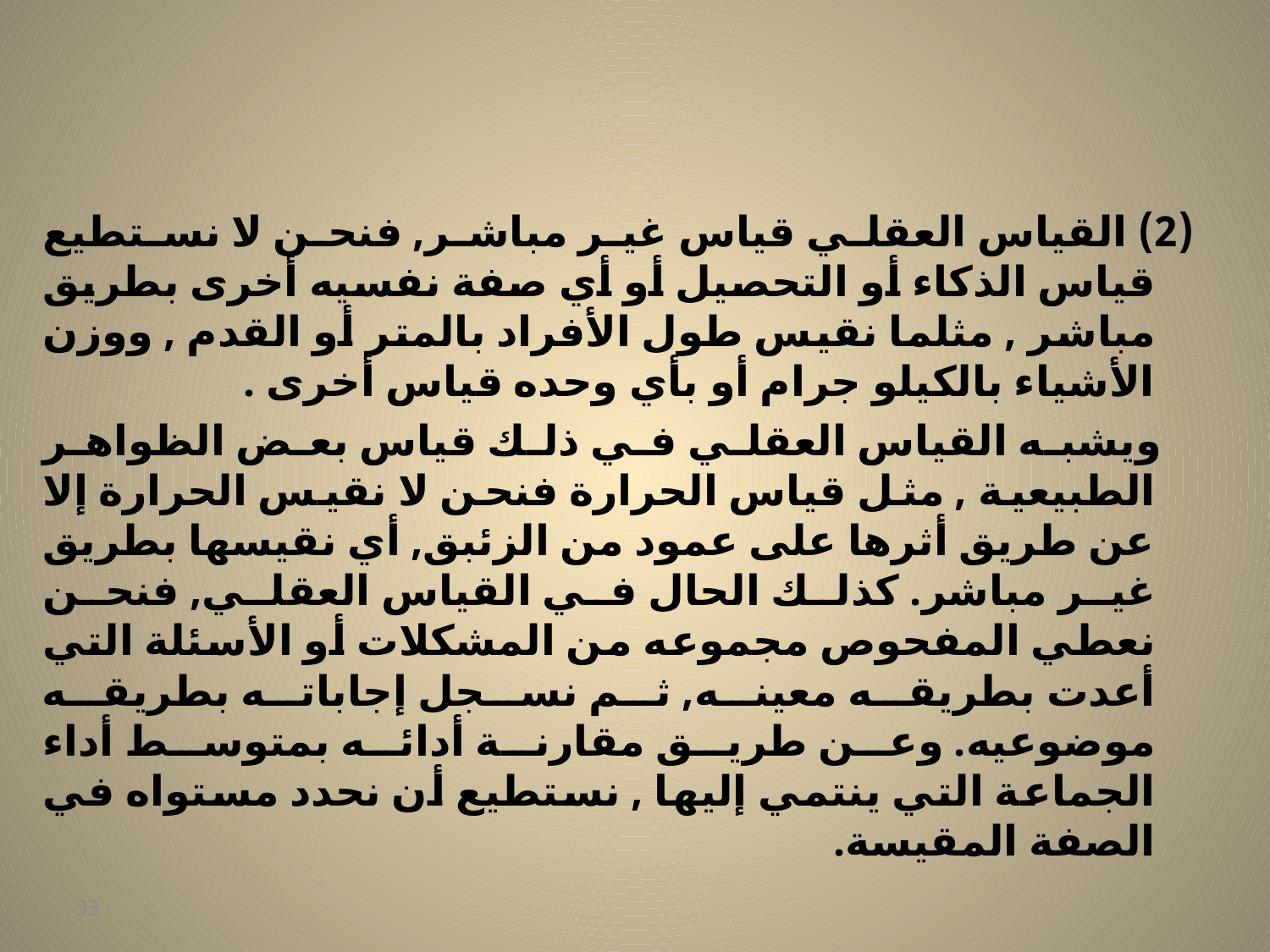

#
(2) القياس العقلي قياس غير مباشر, فنحن لا نستطيع قياس الذكاء أو التحصيل أو أي صفة نفسيه أخرى بطريق مباشر , مثلما نقيس طول الأفراد بالمتر أو القدم , ووزن الأشياء بالكيلو جرام أو بأي وحده قياس أخرى .
   ويشبه القياس العقلي في ذلك قياس بعض الظواهر الطبيعية , مثل قياس الحرارة فنحن لا نقيس الحرارة إلا عن طريق أثرها على عمود من الزئبق, أي نقيسها بطريق غير مباشر. كذلك الحال في القياس العقلي, فنحن نعطي المفحوص مجموعه من المشكلات أو الأسئلة التي أعدت بطريقه معينه, ثم نسجل إجاباته بطريقه موضوعيه. وعن طريق مقارنة أدائه بمتوسط أداء الجماعة التي ينتمي إليها , نستطيع أن نحدد مستواه في الصفة المقيسة.

33